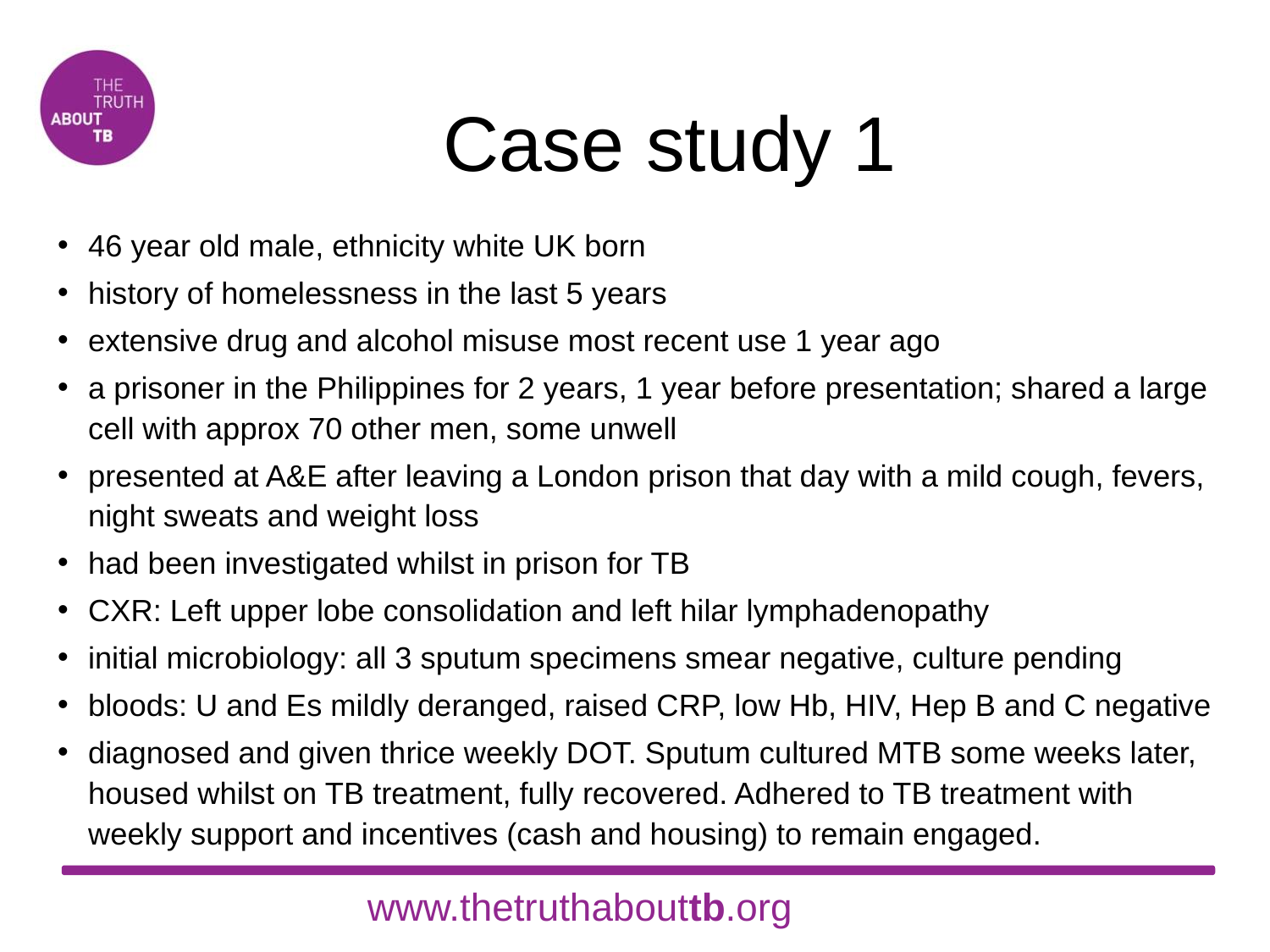

# Case study 1
46 year old male, ethnicity white UK born
history of homelessness in the last 5 years
extensive drug and alcohol misuse most recent use 1 year ago
a prisoner in the Philippines for 2 years, 1 year before presentation; shared a large cell with approx 70 other men, some unwell
presented at A&E after leaving a London prison that day with a mild cough, fevers, night sweats and weight loss
had been investigated whilst in prison for TB
CXR: Left upper lobe consolidation and left hilar lymphadenopathy
initial microbiology: all 3 sputum specimens smear negative, culture pending
bloods: U and Es mildly deranged, raised CRP, low Hb, HIV, Hep B and C negative
diagnosed and given thrice weekly DOT. Sputum cultured MTB some weeks later, housed whilst on TB treatment, fully recovered. Adhered to TB treatment with weekly support and incentives (cash and housing) to remain engaged.